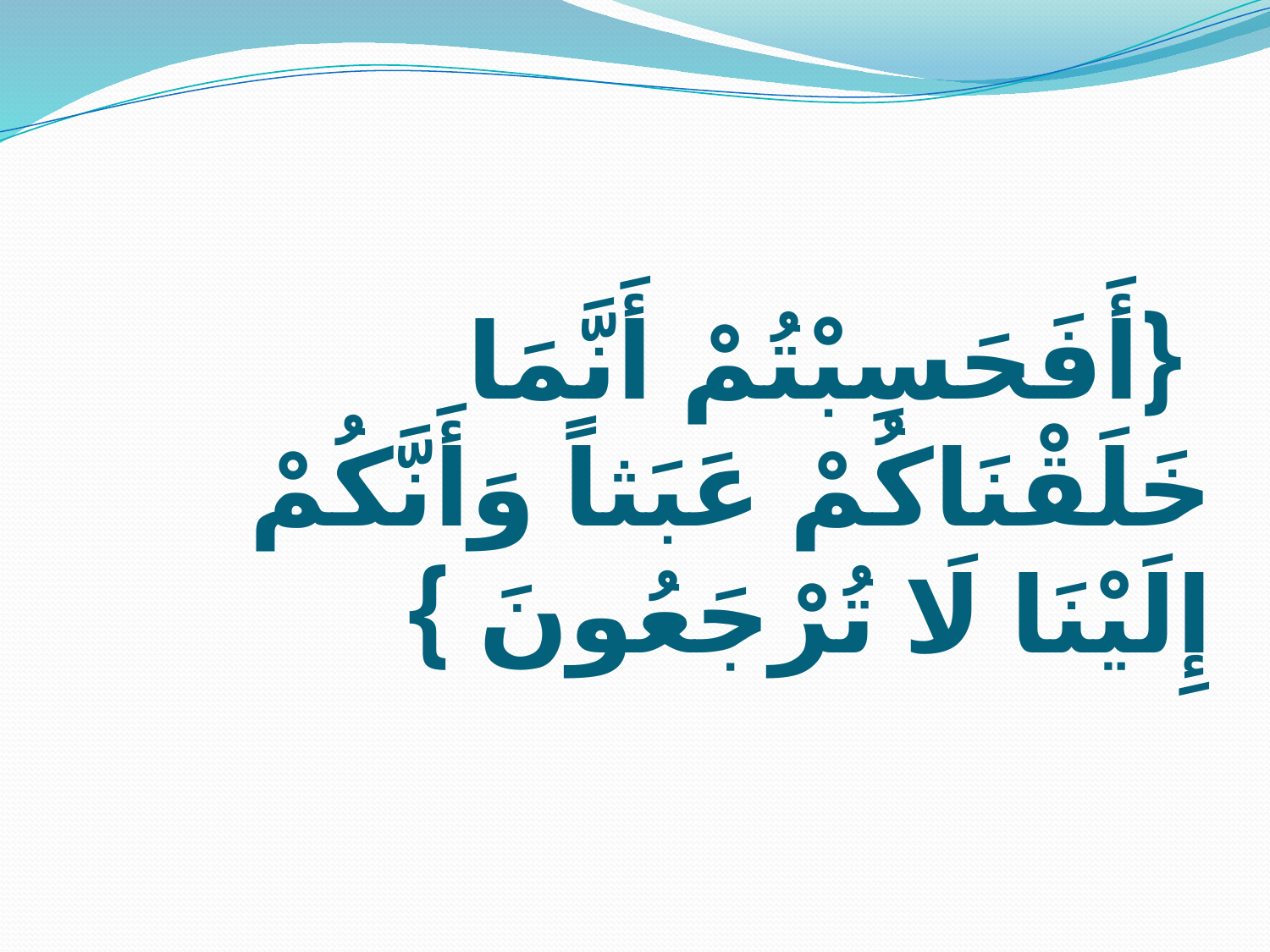

# {أَفَحَسِبْتُمْ أَنَّمَا خَلَقْنَاكُمْ عَبَثاً وَأَنَّكُمْ إِلَيْنَا لَا تُرْجَعُونَ }